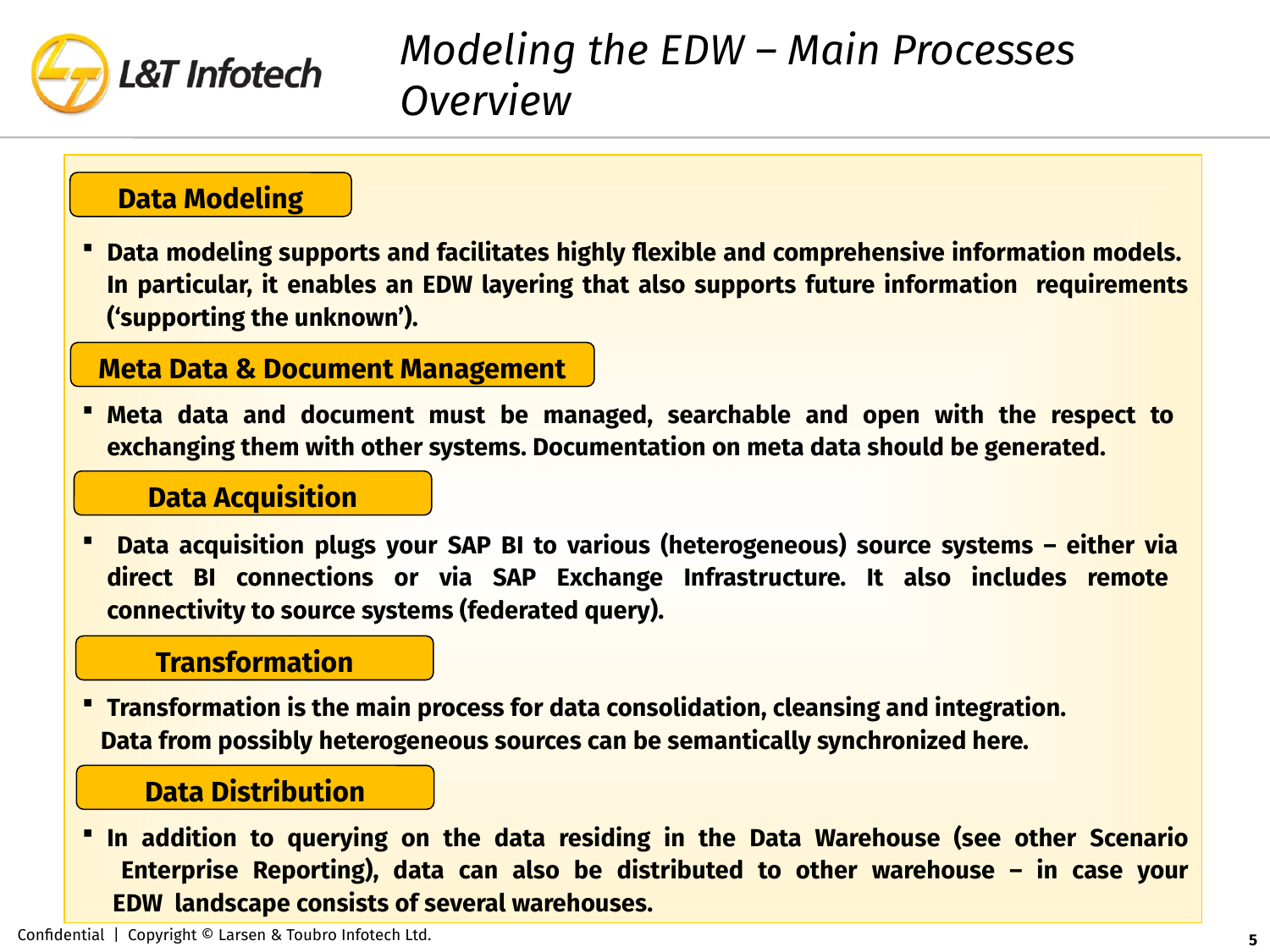

# Modeling the EDW – Main Processes Overview
Data modeling supports and facilitates highly flexible and comprehensive information models.
In particular, it enables an EDW layering that also supports future information  requirements
(‘supporting the unknown’).

Meta data and document must be managed, searchable and open with the respect to
exchanging them with other systems. Documentation on meta data should be generated.

 Data acquisition plugs your SAP BI to various (heterogeneous) source systems – either via
direct BI connections or via SAP Exchange Infrastructure. It also includes remote
connectivity to source systems (federated query).

Transformation is the main process for data consolidation, cleansing and integration.
    Data from possibly heterogeneous sources can be semantically synchronized here.

In addition to querying on the data residing in the Data Warehouse (see other Scenario
 Enterprise Reporting), data can also be distributed to other warehouse – in case your
 EDW  landscape consists of several warehouses.
Data Modeling
Meta Data & Document Management
Data Acquisition
Transformation
Data Distribution
Confidential  |  Copyright © Larsen & Toubro Infotech Ltd.
5